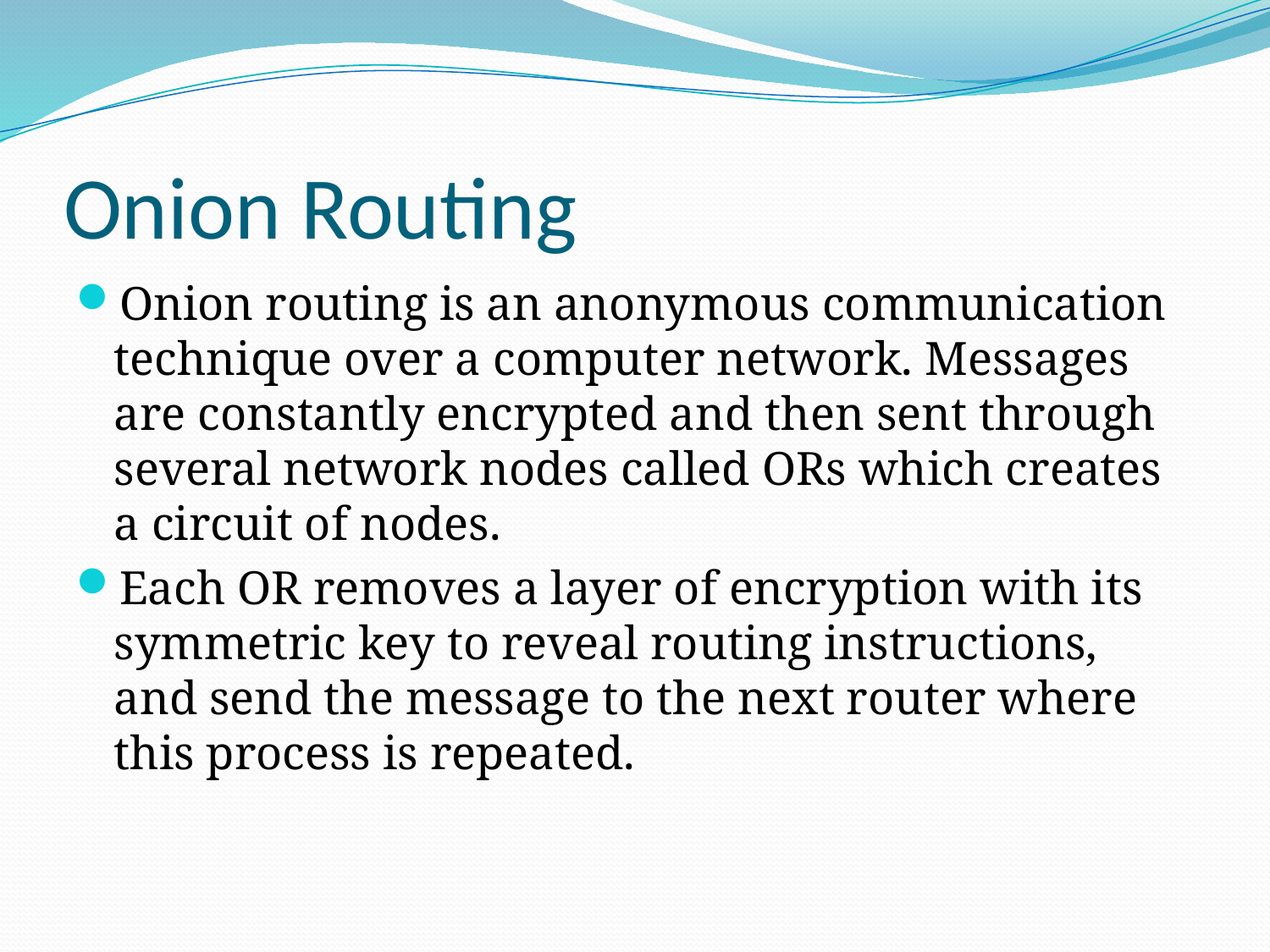

# Onion Routing
Onion routing is an anonymous communication technique over a computer network. Messages are constantly encrypted and then sent through several network nodes called ORs which creates a circuit of nodes.
Each OR removes a layer of encryption with its symmetric key to reveal routing instructions, and send the message to the next router where this process is repeated.